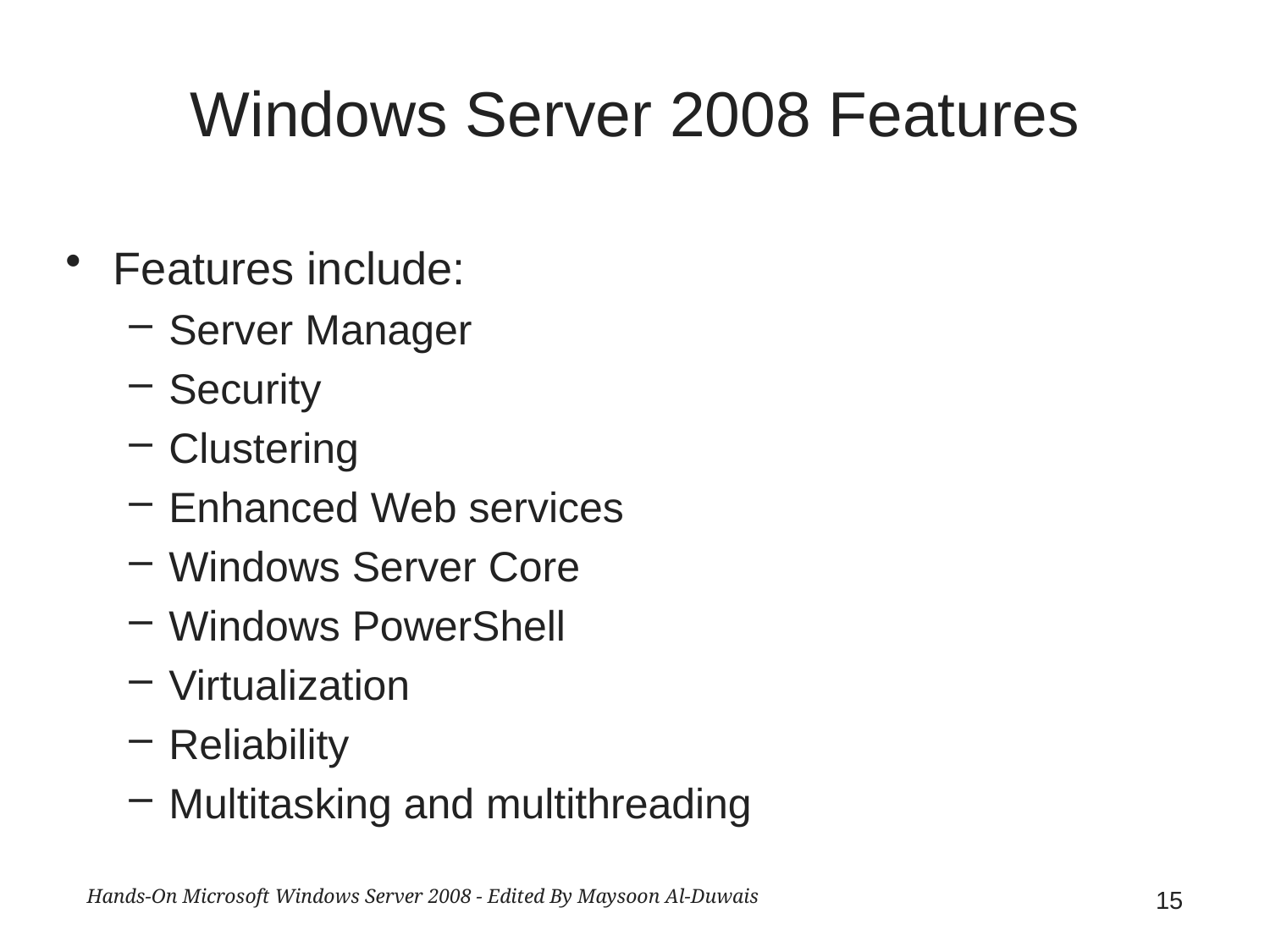

# Windows Server 2008 Features
Features include:
Server Manager
Security
Clustering
Enhanced Web services
Windows Server Core
Windows PowerShell
Virtualization
Reliability
Multitasking and multithreading
Hands-On Microsoft Windows Server 2008 - Edited By Maysoon Al-Duwais
15